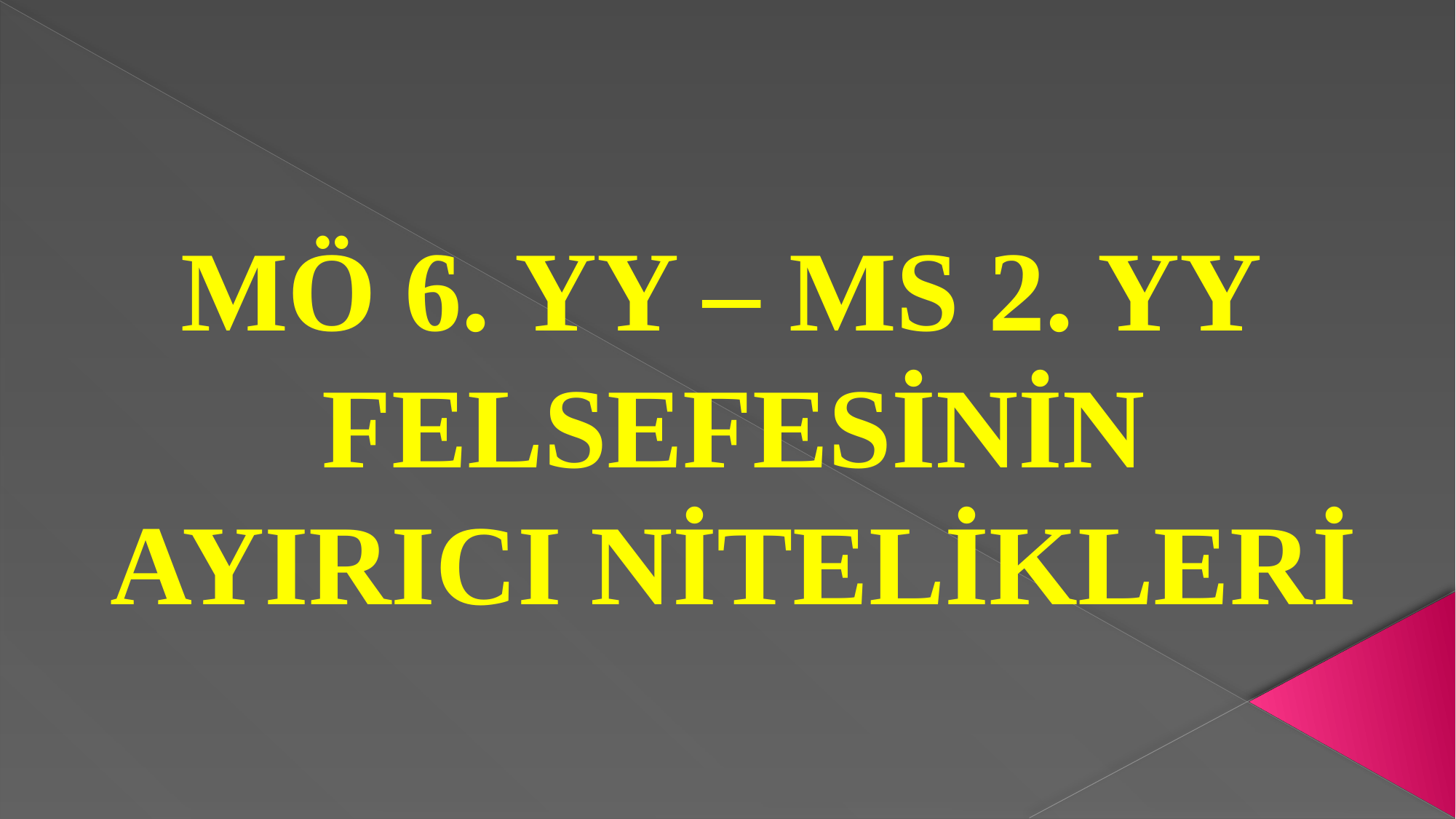

MÖ 6. YY – MS 2. YY
FELSEFESİNİN AYIRICI NİTELİKLERİ